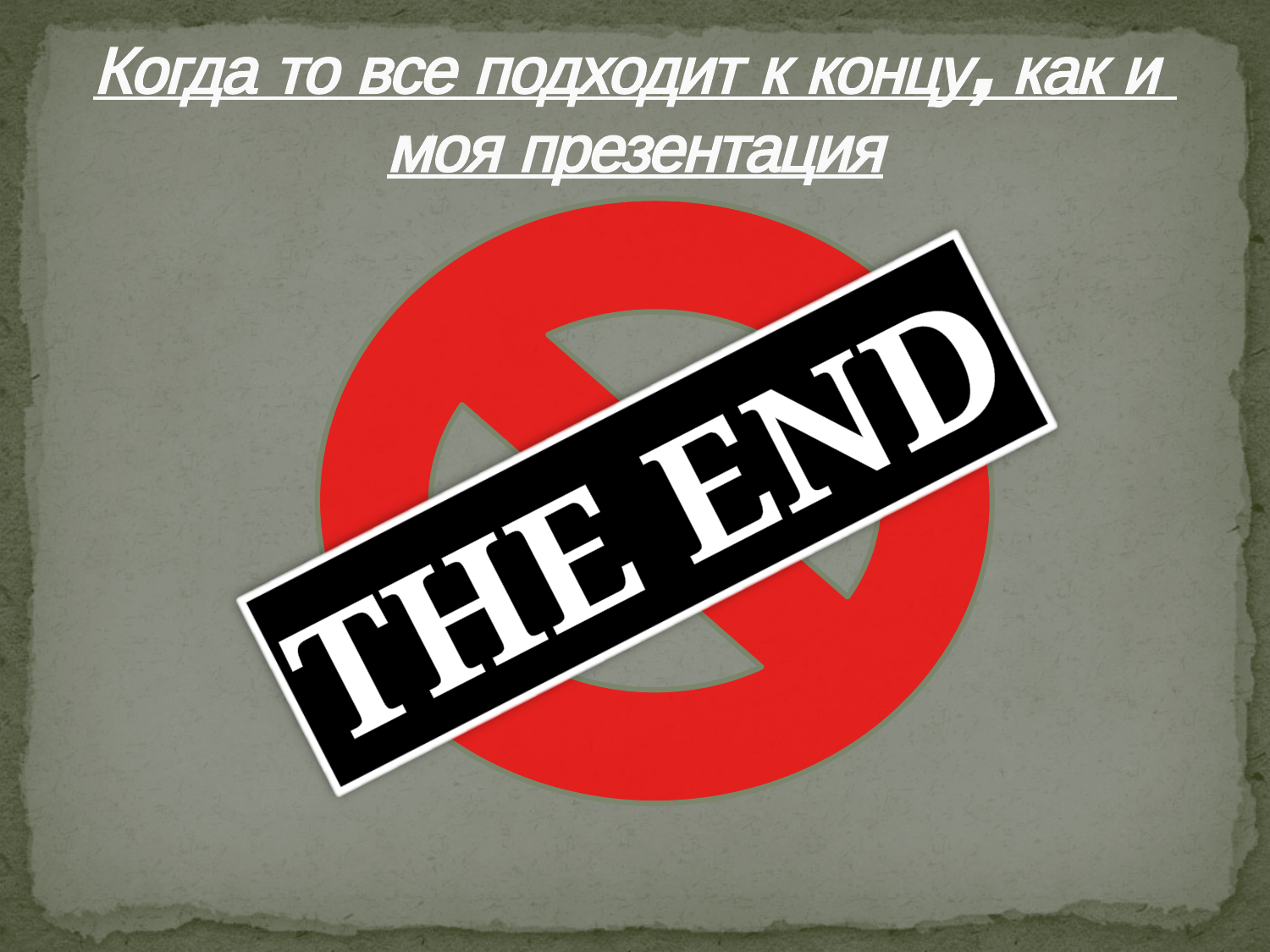

# Когда то все подходит к концу, как и  моя презентация

THE END